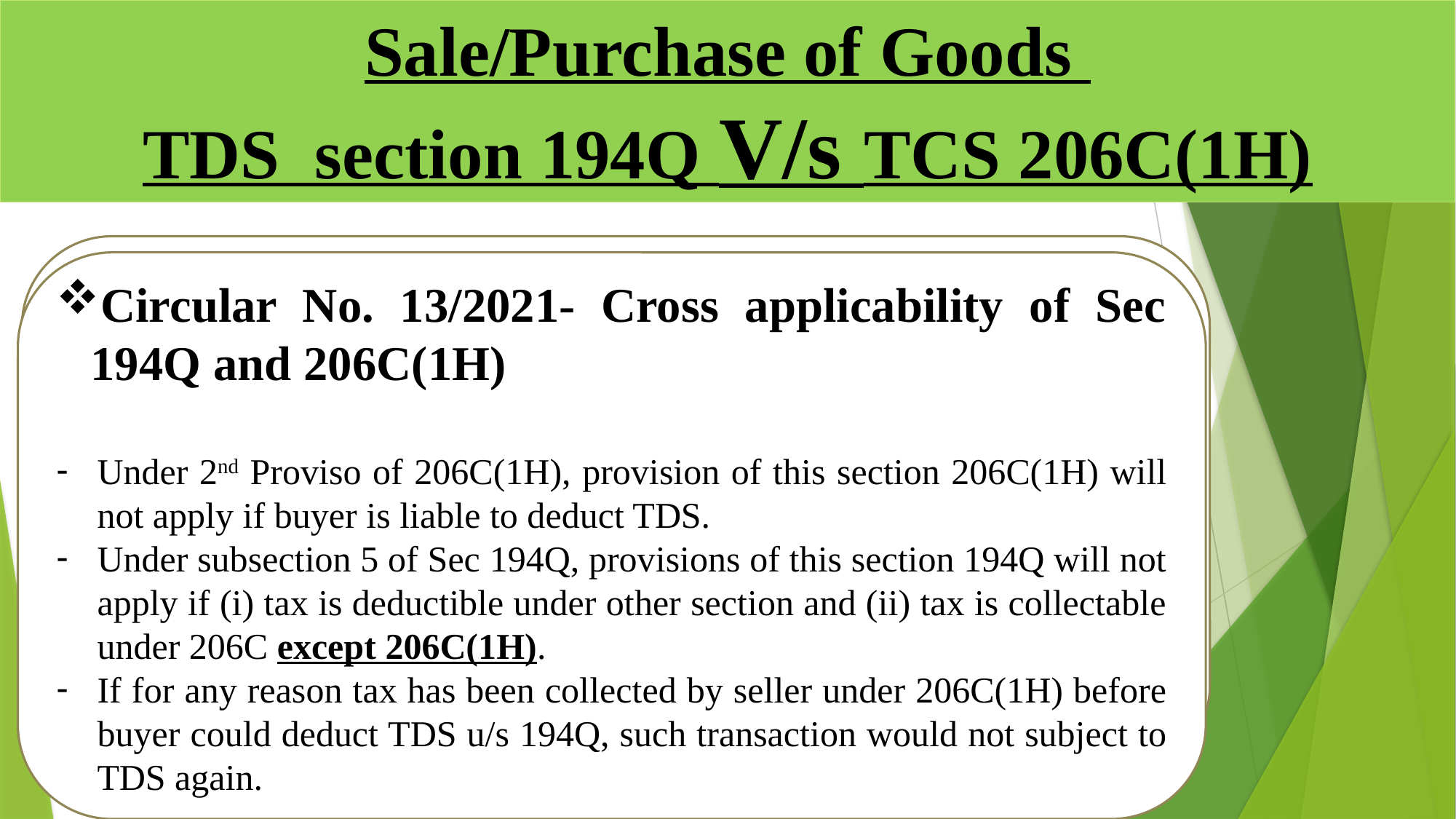

# Sale/Purchase of Goods TDS  section 194Q V/s TCS 206C(1H)
Circular No. 13/2021-

Circular No. 13/2021- Cross applicability of Sec 194Q and 206C(1H)

Under 2nd Proviso of 206C(1H), provision of this section 206C(1H) will not apply if buyer is liable to deduct TDS.
Under subsection 5 of Sec 194Q, provisions of this section 194Q will not apply if (i) tax is deductible under other section and (ii) tax is collectable under 206C except 206C(1H).
If for any reason tax has been collected by seller under 206C(1H) before buyer could deduct TDS u/s 194Q, such transaction would not subject to TDS again.